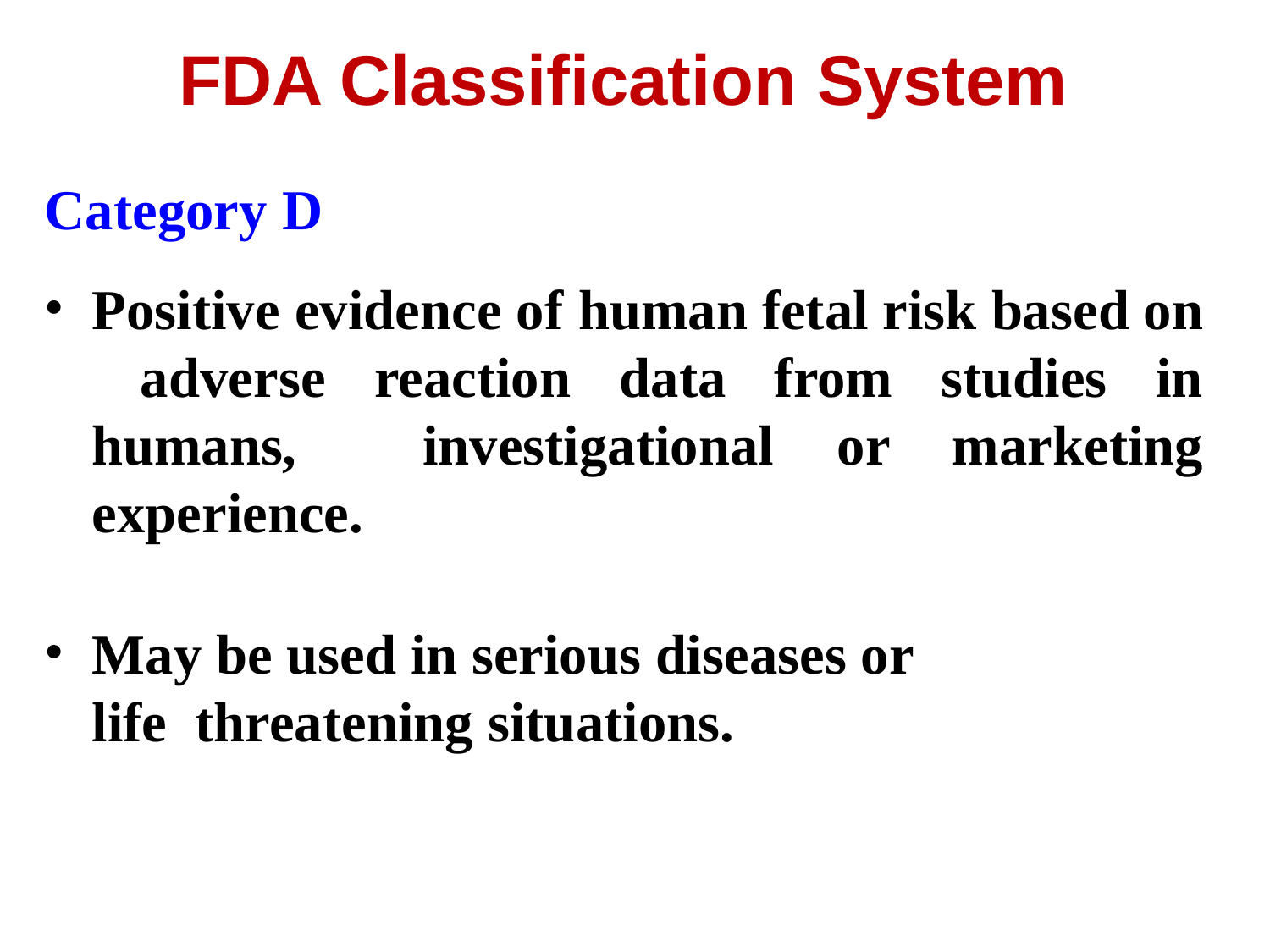

# FDA Classification System
Category D
Positive evidence of human fetal risk based on  adverse reaction data from studies in humans,  investigational or marketing experience.

May be used in serious diseases or life  threatening situations.